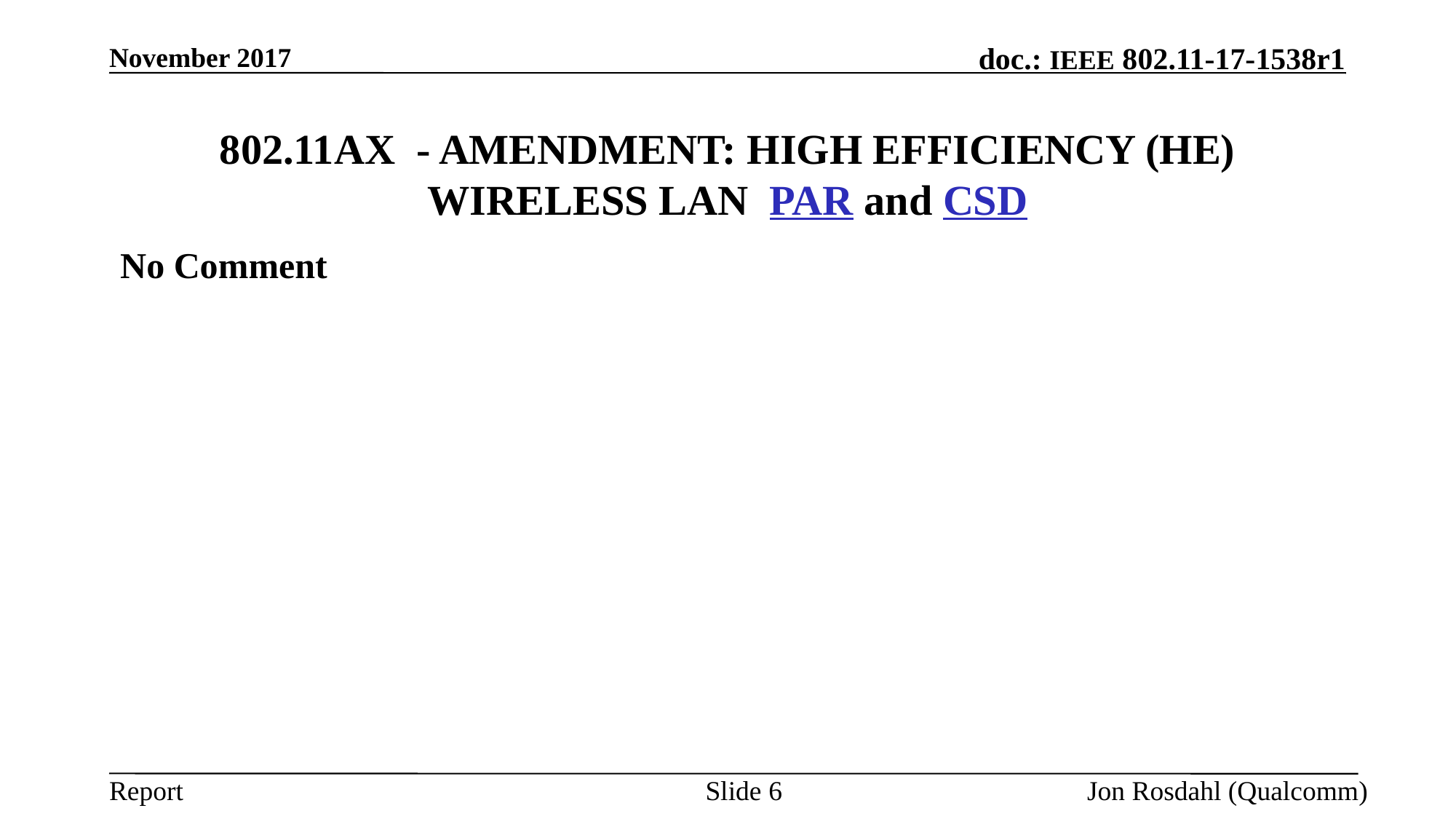

November 2017
# 802.11ax  - Amendment: High Efficiency (HE) Wireless LAN  PAR and CSD
No Comment
Slide 6
Jon Rosdahl (Qualcomm)